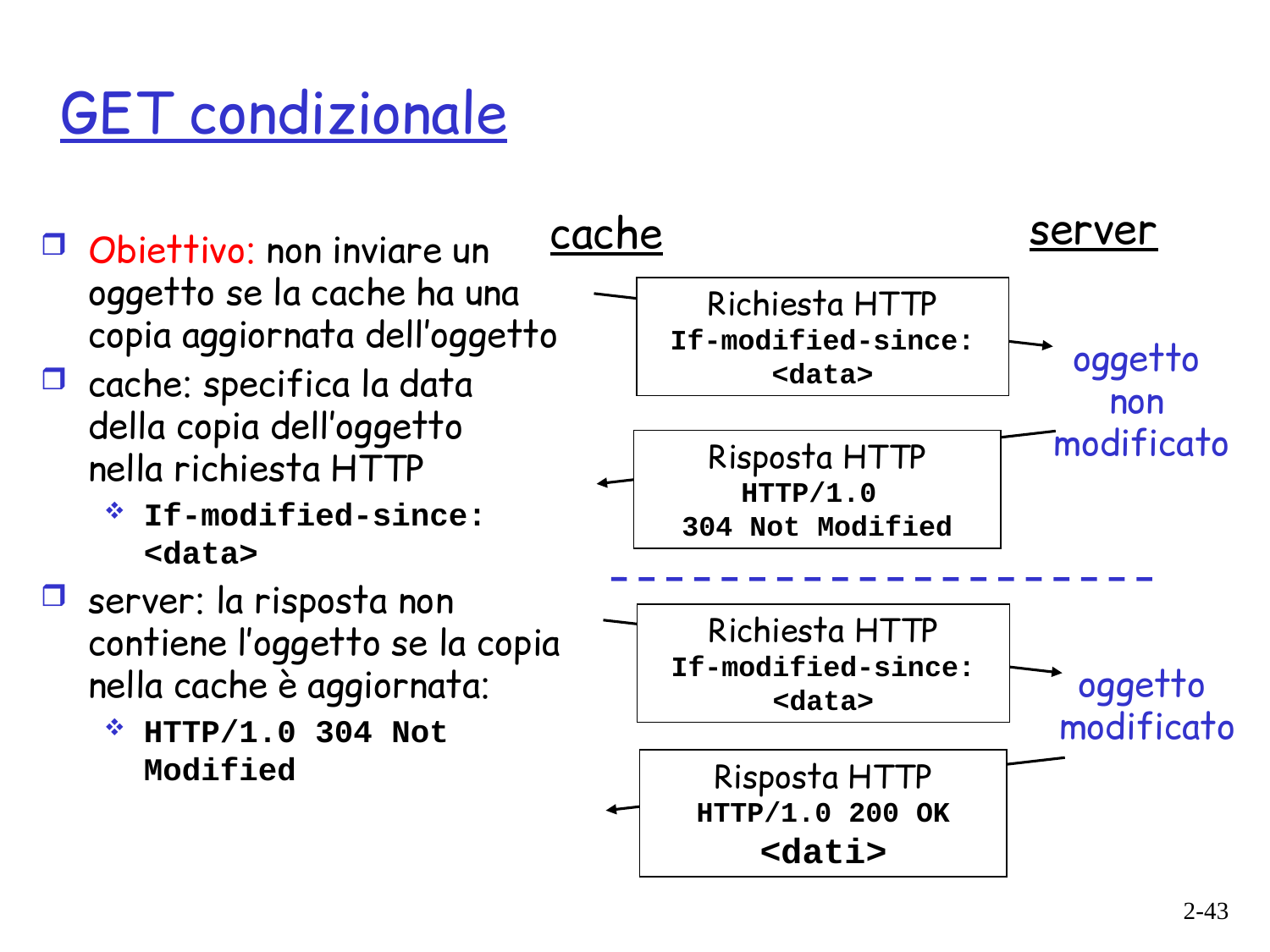

# GET condizionale
server
cache
Obiettivo: non inviare un oggetto se la cache ha una copia aggiornata dell’oggetto
cache: specifica la data
della copia dell’oggetto
nella richiesta HTTP
If-modified-since: <data>
server: la risposta non contiene l’oggetto se la copia nella cache è aggiornata:
HTTP/1.0 304 Not Modified
Richiesta HTTP
If-modified-since: <data>

oggetto
non
modificato
Risposta HTTP
HTTP/1.0
304 Not Modified

Richiesta HTTP
If-modified-since: <data>

oggetto
modificato
Risposta HTTP
HTTP/1.0 200 OK
<dati>

2-43